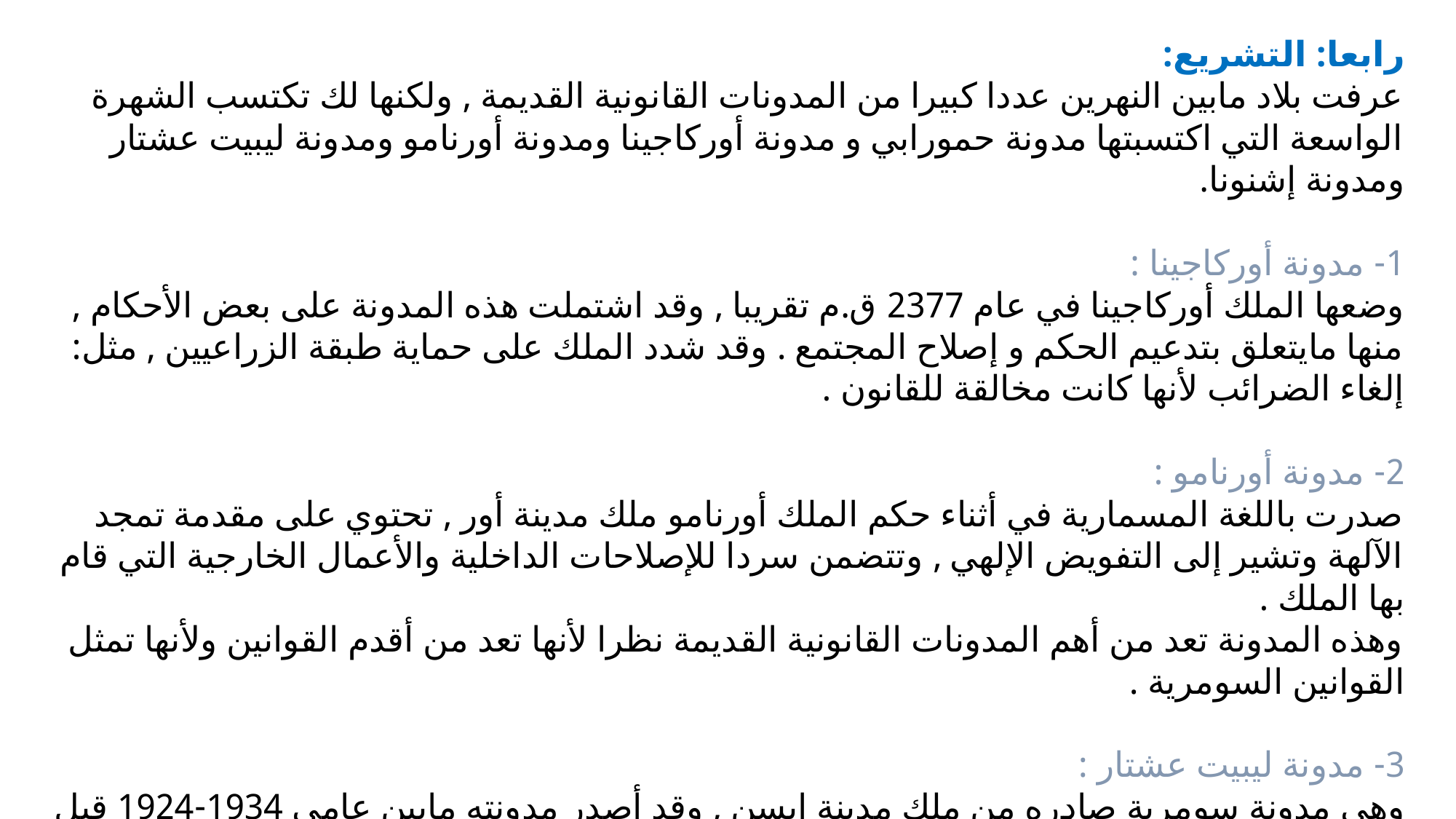

رابعا: التشريع:
عرفت بلاد مابين النهرين عددا كبيرا من المدونات القانونية القديمة , ولكنها لك تكتسب الشهرة الواسعة التي اكتسبتها مدونة حمورابي و مدونة أوركاجينا ومدونة أورنامو ومدونة ليبيت عشتار ومدونة إشنونا.

1- مدونة أوركاجينا :
وضعها الملك أوركاجينا في عام 2377 ق.م تقريبا , وقد اشتملت هذه المدونة على بعض الأحكام , منها مايتعلق بتدعيم الحكم و إصلاح المجتمع . وقد شدد الملك على حماية طبقة الزراعيين , مثل: إلغاء الضرائب لأنها كانت مخالقة للقانون .

2- مدونة أورنامو :
صدرت باللغة المسمارية في أثناء حكم الملك أورنامو ملك مدينة أور , تحتوي على مقدمة تمجد الآلهة وتشير إلى التفويض الإلهي , وتتضمن سردا للإصلاحات الداخلية والأعمال الخارجية التي قام بها الملك .
وهذه المدونة تعد من أهم المدونات القانونية القديمة نظرا لأنها تعد من أقدم القوانين ولأنها تمثل القوانين السومرية .

3- مدونة ليبيت عشتار :
وهي مدونة سومرية صادره من ملك مدينة إيسن , وقد أصدر مدونته مابين عامي 1934-1924 قبل الميلاد . وتشتمل على مقدمة ومضمون عبارة من مجموعة النصوص وخاتمة , والغرض من وضع هذه المدونة هو جلب الخير والرفاهية لشعب بلاد سومر , المضمون يشتمل على مجموعة من النصوص القانونية ويلغ عددها 40 نصا . الخاتمة أشارت إلى تمجيد الآلهة وتحقيق العدل . وقد كتبت باللغة الأكادية .